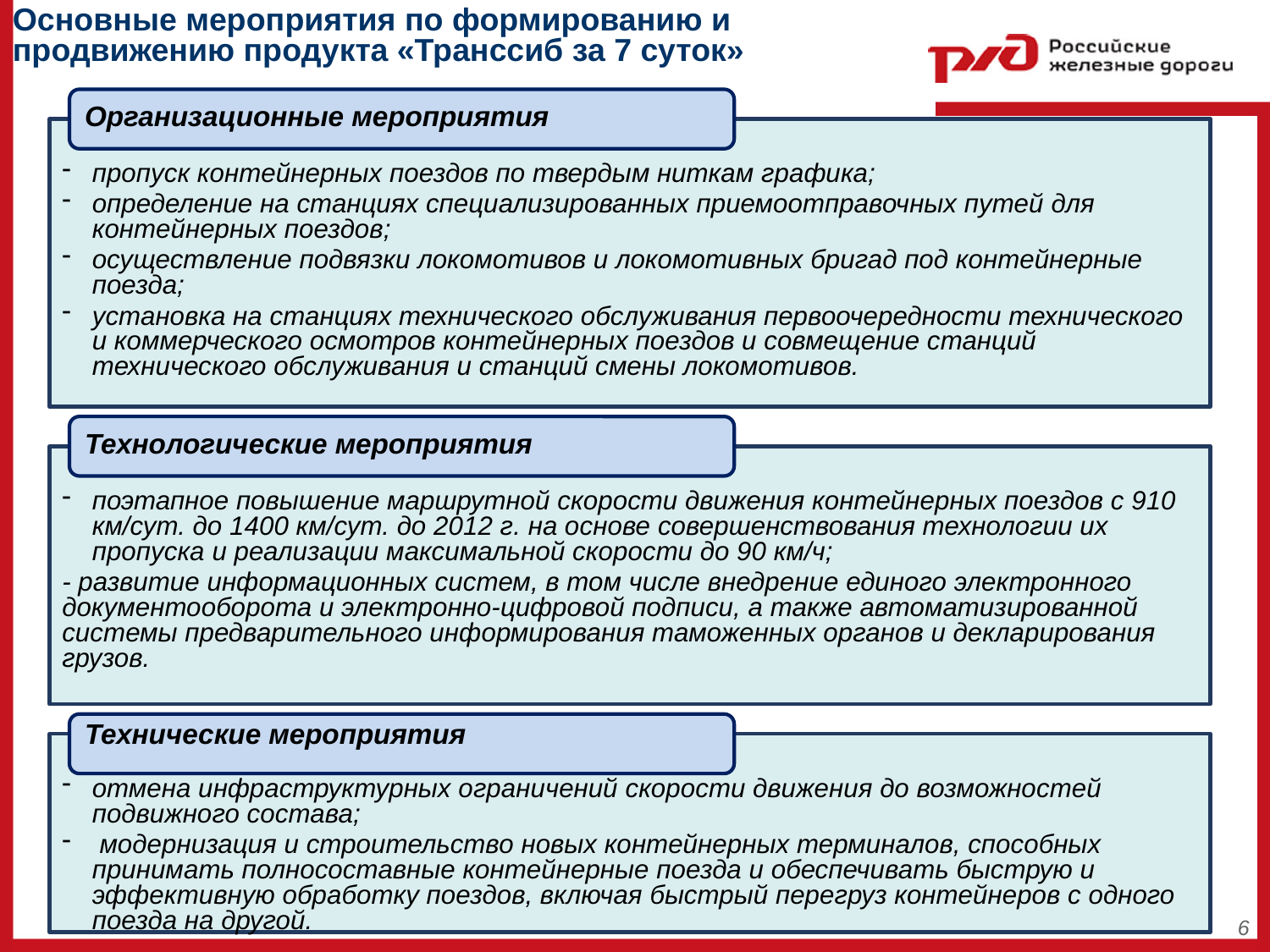

Основные мероприятия по формированию и продвижению продукта «Транссиб за 7 суток»
Организационные мероприятия

пропуск контейнерных поездов по твердым ниткам графика;
определение на станциях специализированных приемоотправочных путей для контейнерных поездов;
осуществление подвязки локомотивов и локомотивных бригад под контейнерные поезда;
установка на станциях технического обслуживания первоочередности технического и коммерческого осмотров контейнерных поездов и совмещение станций технического обслуживания и станций смены локомотивов.

Технологические мероприятия

поэтапное повышение маршрутной скорости движения контейнерных поездов с 910 км/сут. до 1400 км/сут. до 2012 г. на основе совершенствования технологии их пропуска и реализации максимальной скорости до 90 км/ч;
- развитие информационных систем, в том числе внедрение единого электронного документооборота и электронно-цифровой подписи, а также автоматизированной системы предварительного информирования таможенных органов и декларирования грузов.

Технические мероприятия

отмена инфраструктурных ограничений скорости движения до возможностей подвижного состава;
 модернизация и строительство новых контейнерных терминалов, способных принимать полносоставные контейнерные поезда и обеспечивать быструю и эффективную обработку поездов, включая быстрый перегруз контейнеров с одного поезда на другой.
6